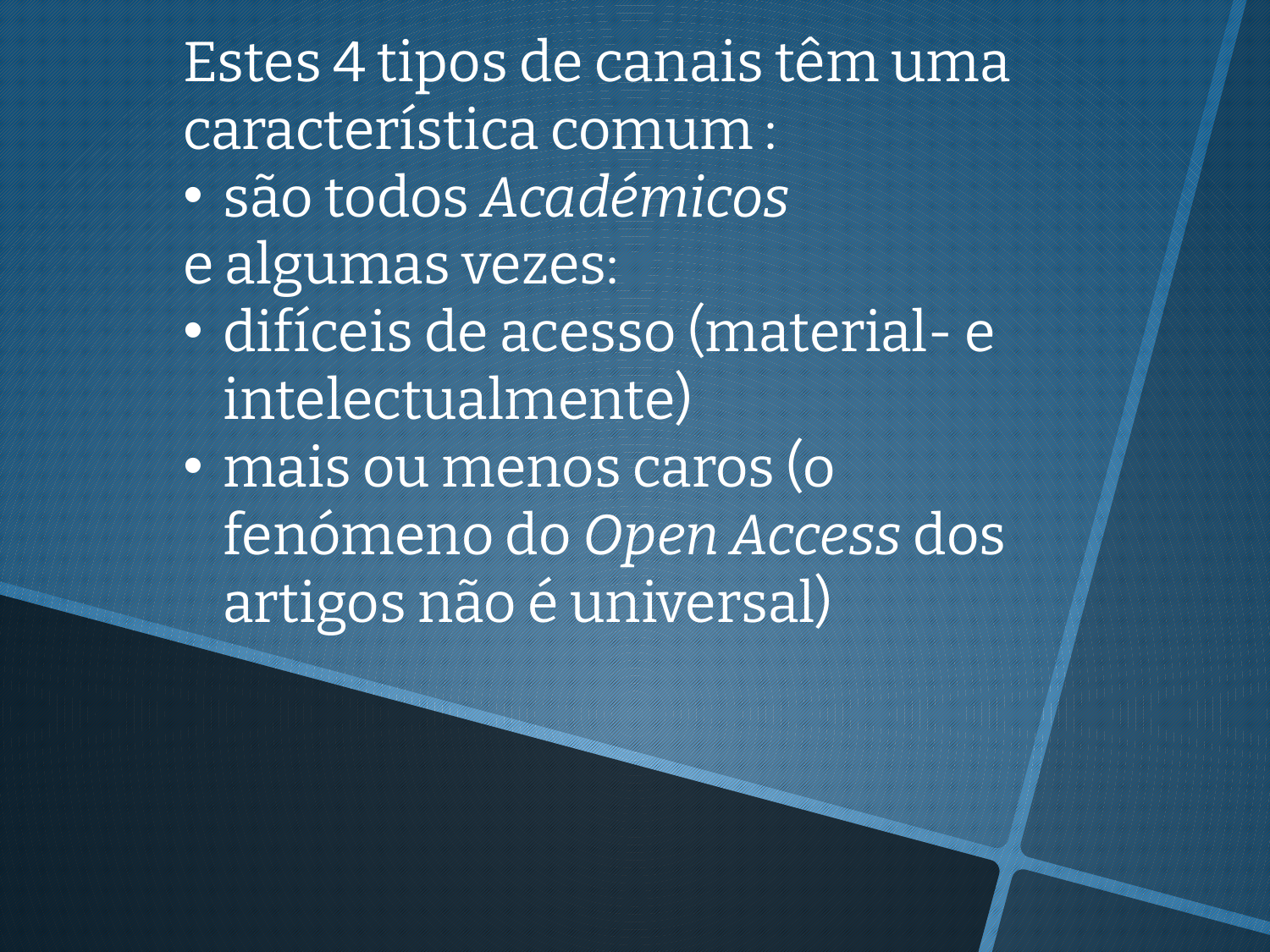

Estes 4 tipos de canais têm uma característica comum :
são todos Académicos
e algumas vezes:
difíceis de acesso (material- e intelectualmente)
mais ou menos caros (o fenómeno do Open Access dos artigos não é universal)